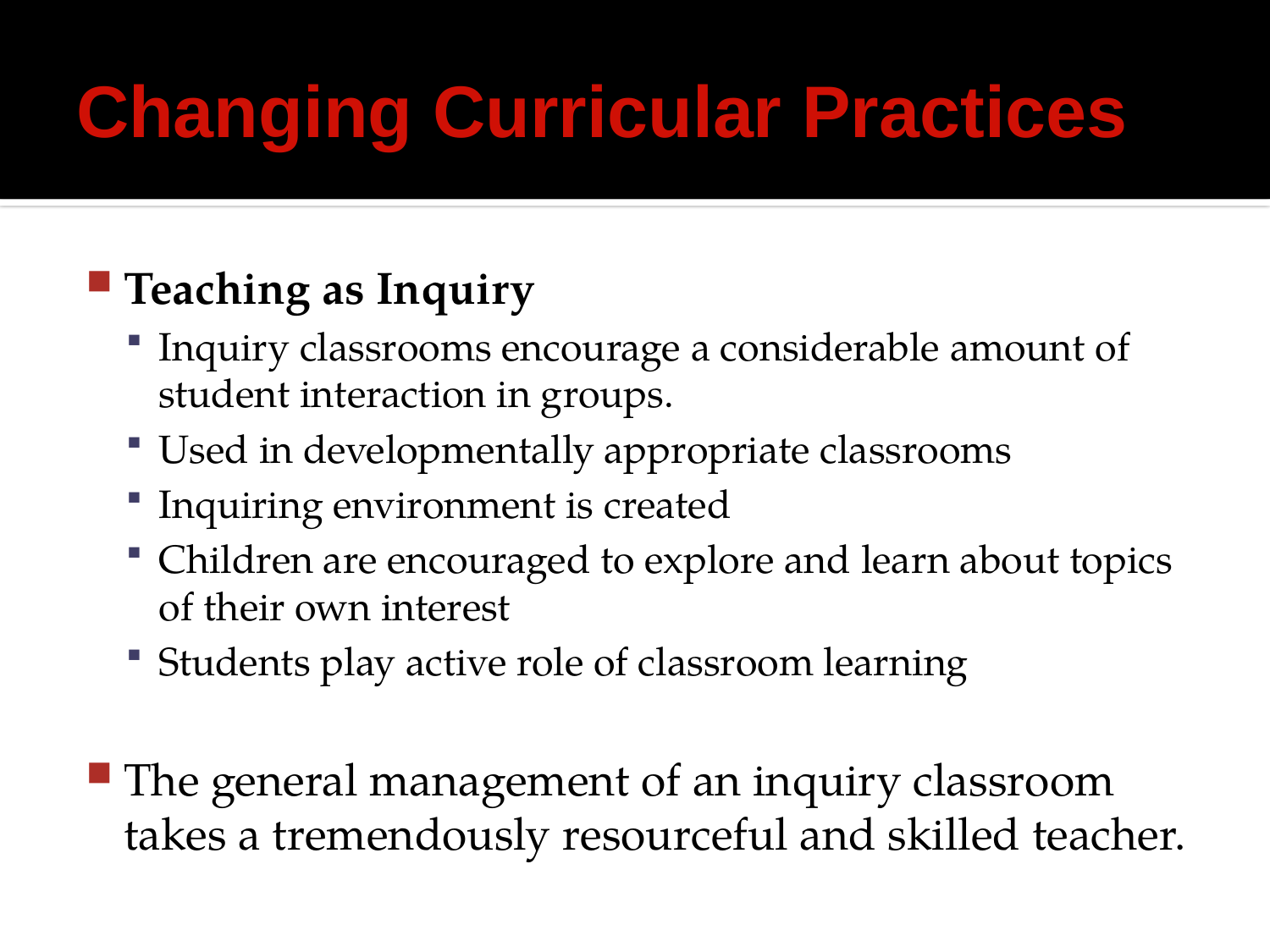

# Changing Curricular Practices
Teaching as Inquiry
Inquiry classrooms encourage a considerable amount of student interaction in groups.
Used in developmentally appropriate classrooms
Inquiring environment is created
Children are encouraged to explore and learn about topics of their own interest
Students play active role of classroom learning

The general management of an inquiry classroom takes a tremendously resourceful and skilled teacher.